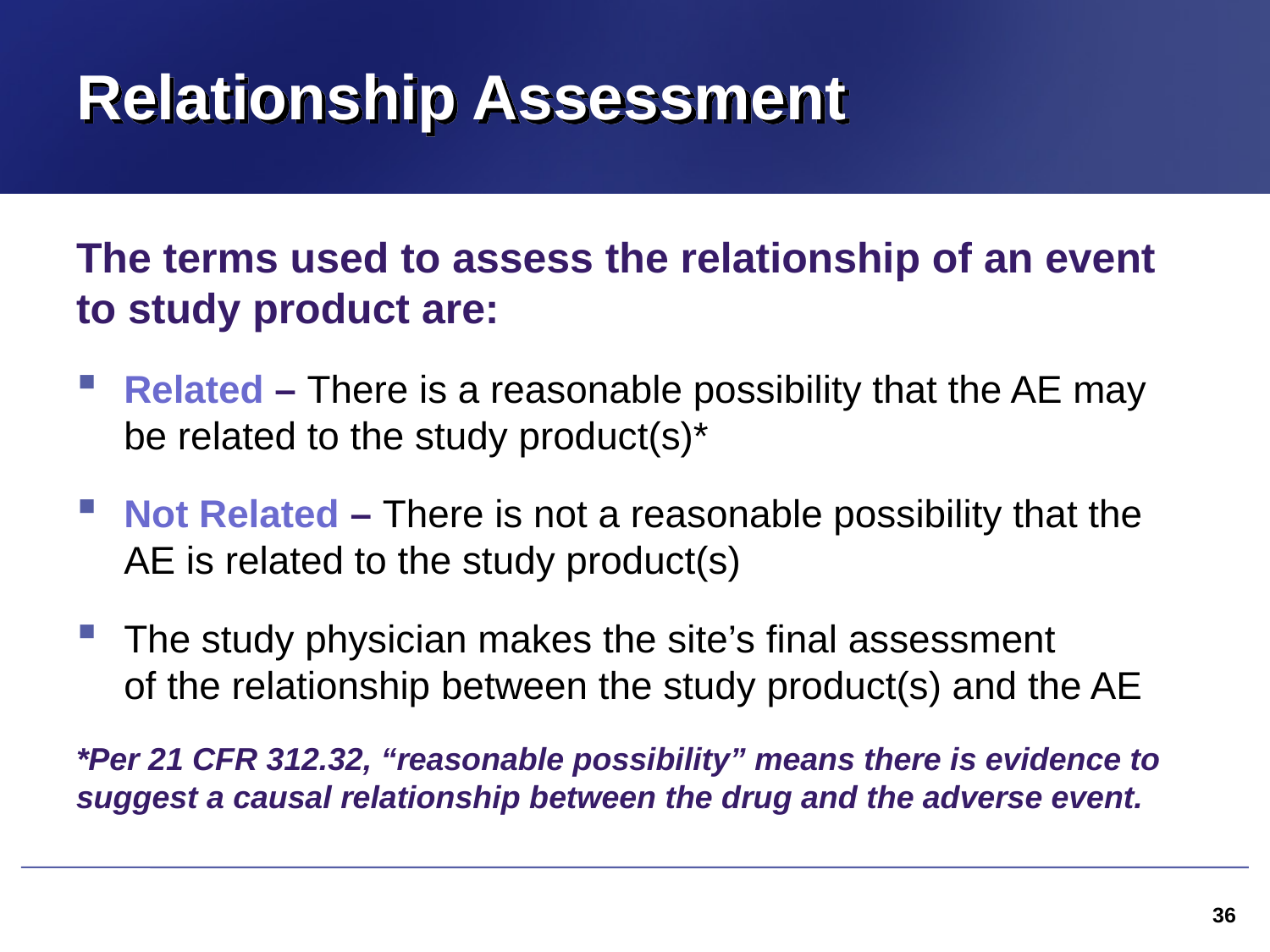

# Relationship Assessment
The terms used to assess the relationship of an event to study product are:
Related – There is a reasonable possibility that the AE may be related to the study product(s)*
Not Related – There is not a reasonable possibility that the AE is related to the study product(s)
The study physician makes the site’s final assessment
of the relationship between the study product(s) and the AE
*Per 21 CFR 312.32, “reasonable possibility” means there is evidence to suggest a causal relationship between the drug and the adverse event.
36